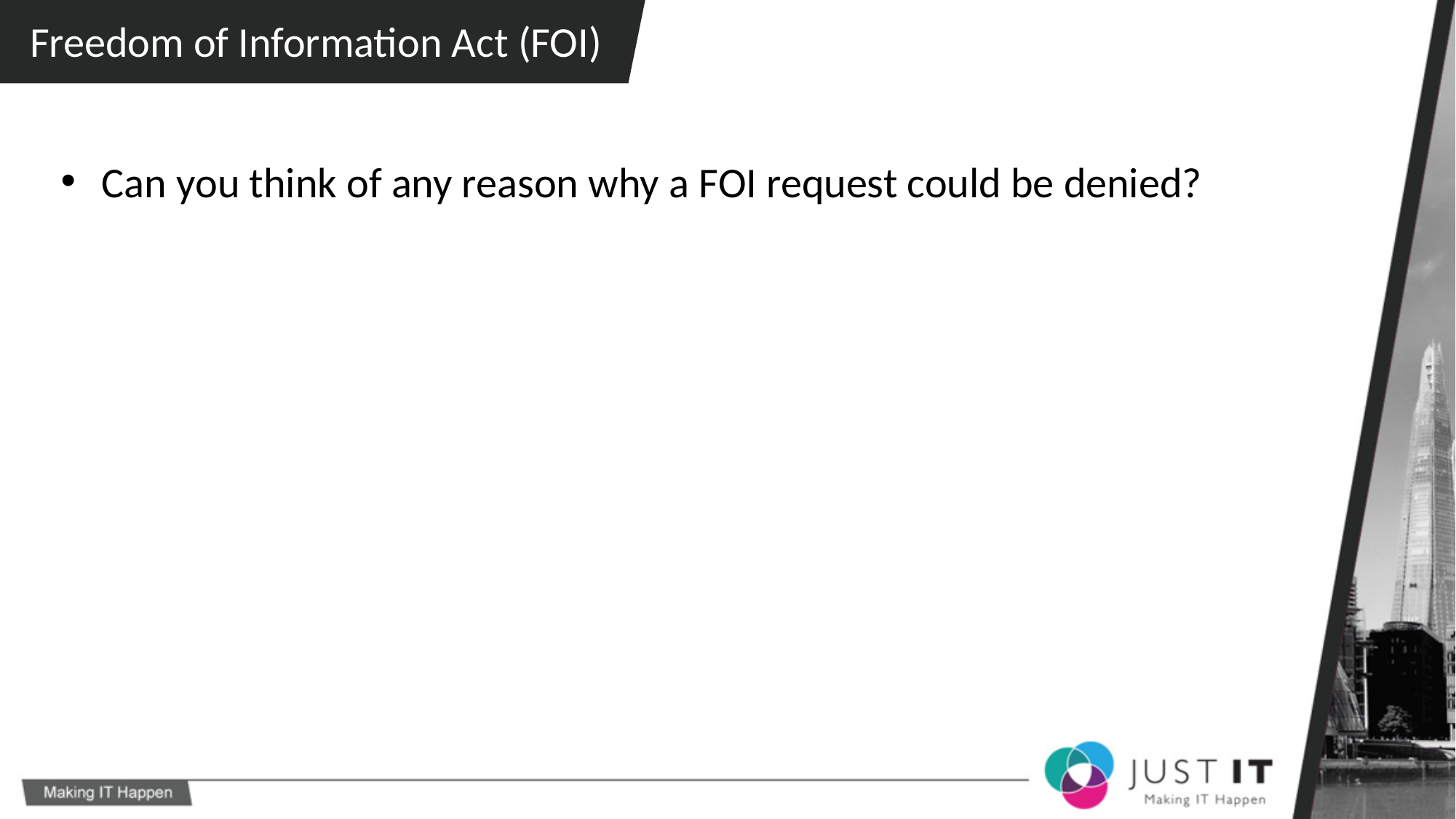

Freedom of Information Act (FOI)
Can you think of any reason why a FOI request could be denied?